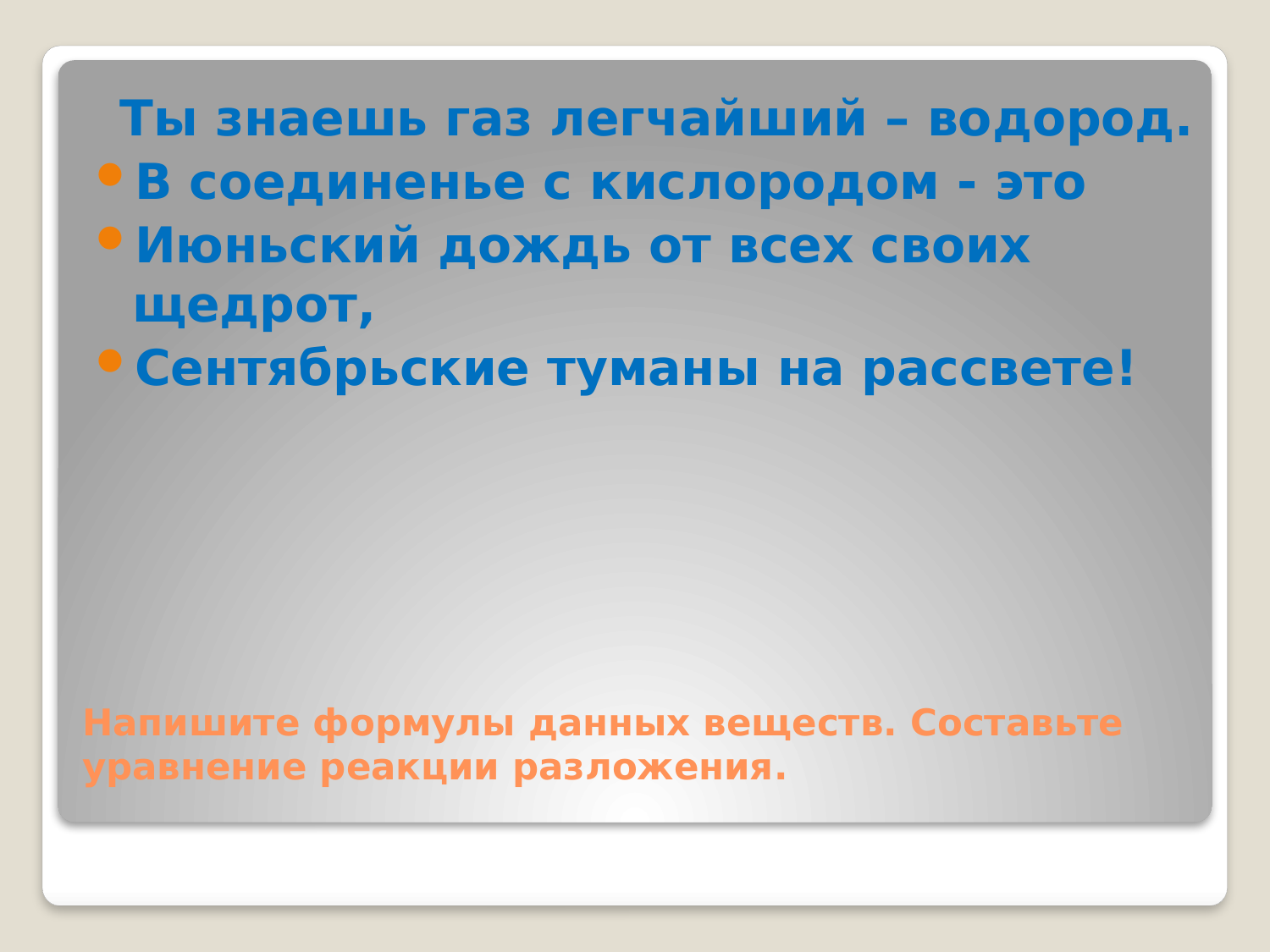

Ты знаешь газ легчайший – водород.
В соединенье с кислородом - это
Июньский дождь от всех своих щедрот,
Сентябрьские туманы на рассвете!

# Напишите формулы данных веществ. Составьте уравнение реакции разложения.